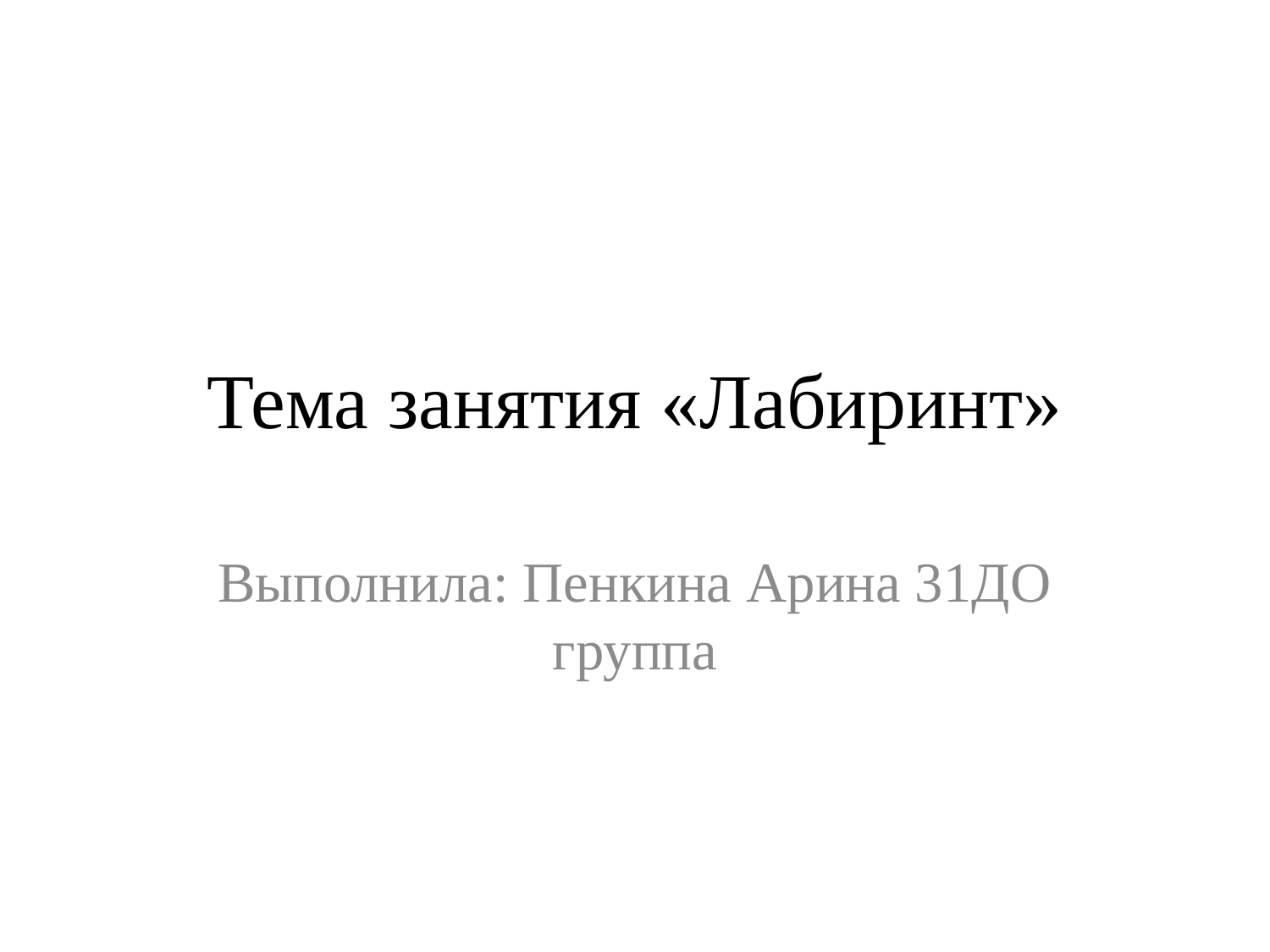

# Тема занятия «Лабиринт»
Выполнила: Пенкина Арина 31ДО группа